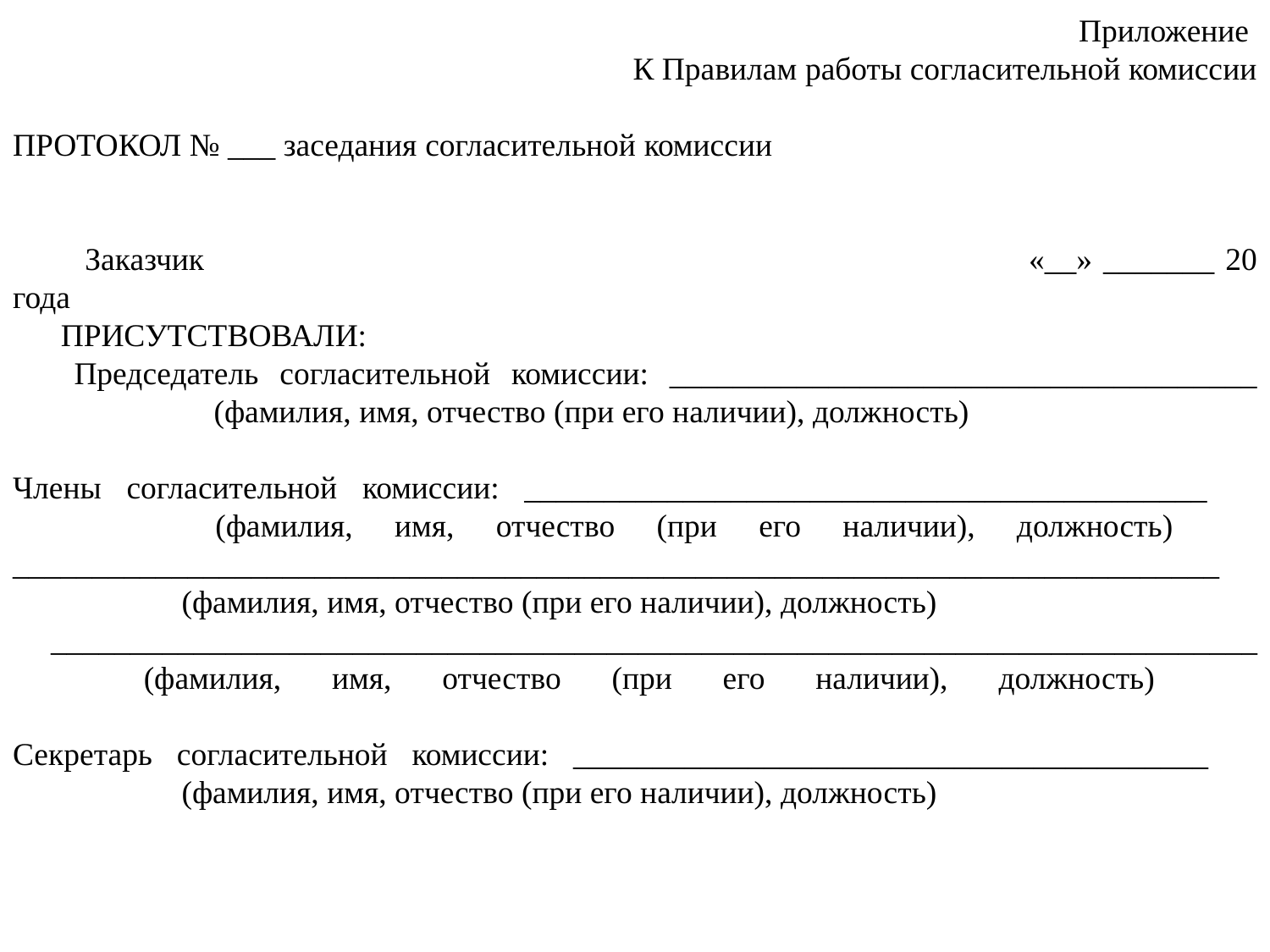

Приложение
К Правилам работы согласительной комиссии

ПРОТОКОЛ № ___ заседания согласительной комиссии

         Заказчик							«__» _______ 20 года
      ПРИСУТСТВОВАЛИ:
      Председатель согласительной комиссии: _____________________________________
                         (фамилия, имя, отчество (при его наличии), должность)
Члены согласительной комиссии: ___________________________________________
                     (фамилия, имя, отчество (при его наличии), должность)
____________________________________________________________________________
                     (фамилия, имя, отчество (при его наличии), должность)
  ____________________________________________________________________________
           (фамилия, имя, отчество (при его наличии), должность)
Секретарь согласительной комиссии: ________________________________________
                     (фамилия, имя, отчество (при его наличии), должность)